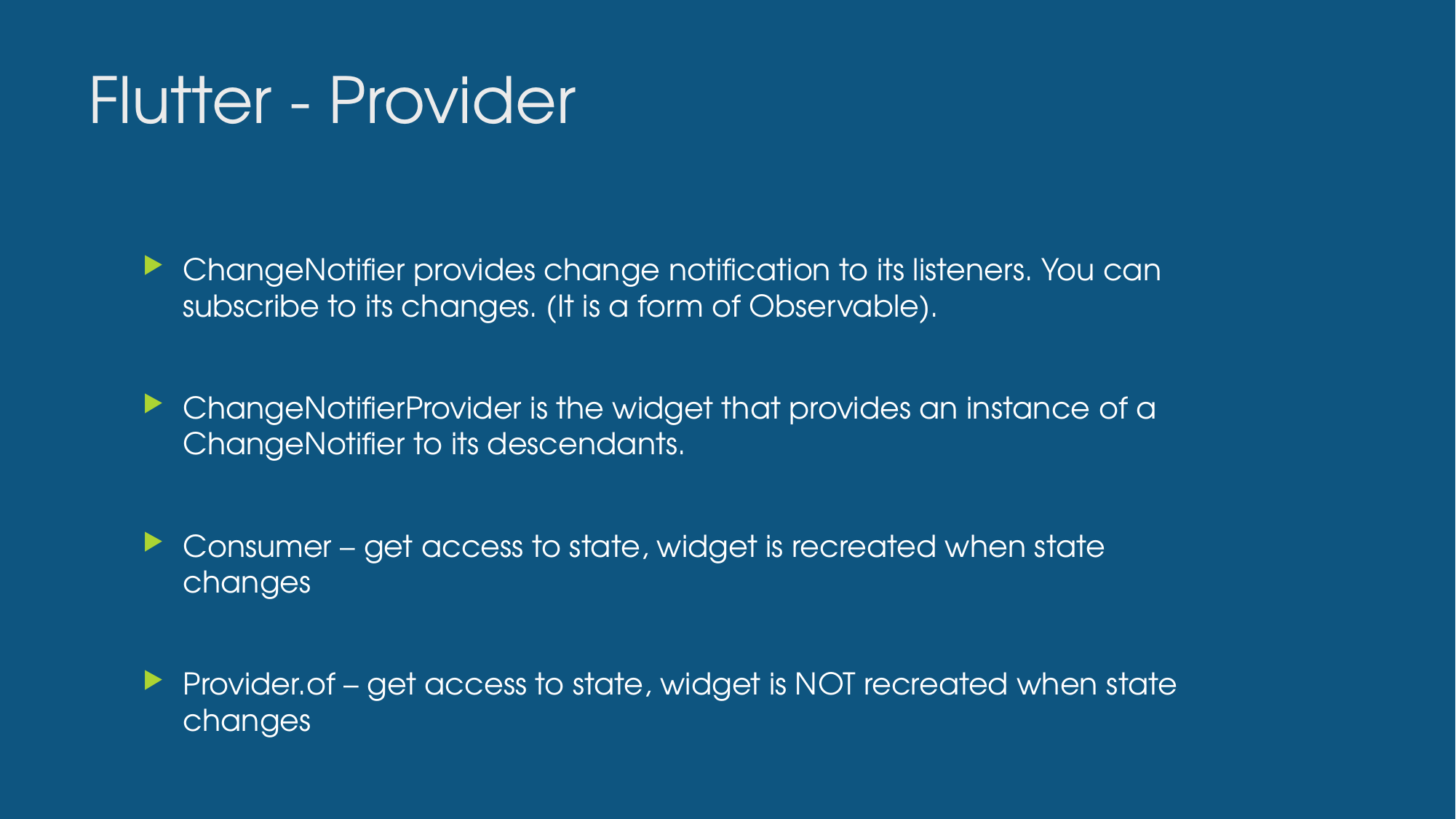

8
# Flutter - Provider
ChangeNotifier provides change notification to its listeners. You can subscribe to its changes. (It is a form of Observable).

ChangeNotifierProvider is the widget that provides an instance of a ChangeNotifier to its descendants.

Consumer – get access to state, widget is recreated when state changes

Provider.of – get access to state, widget is NOT recreated when state changes